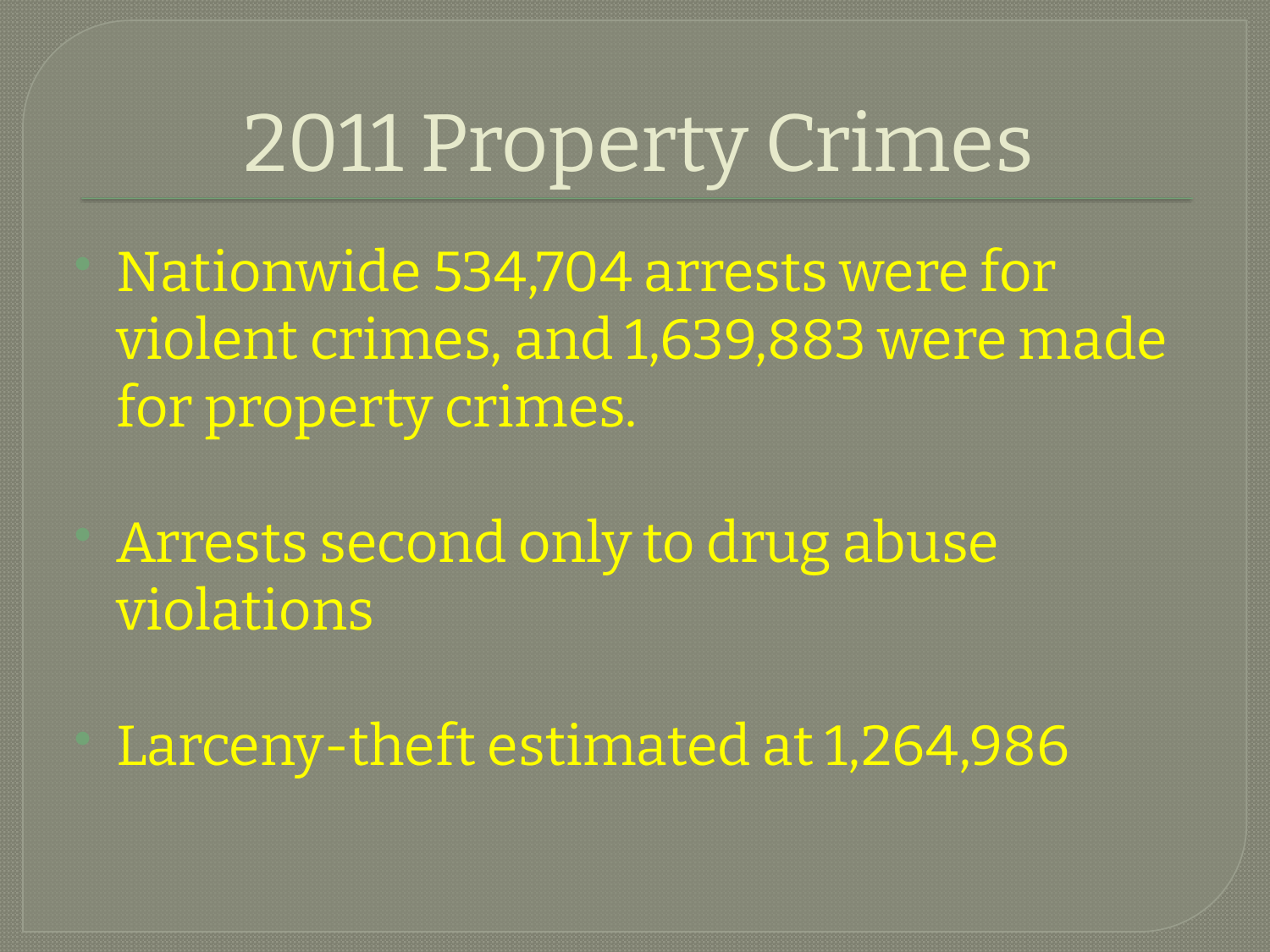

# 2011 Property Crimes
Nationwide 534,704 arrests were for violent crimes, and 1,639,883 were made for property crimes.

Arrests second only to drug abuse violations

Larceny-theft estimated at 1,264,986